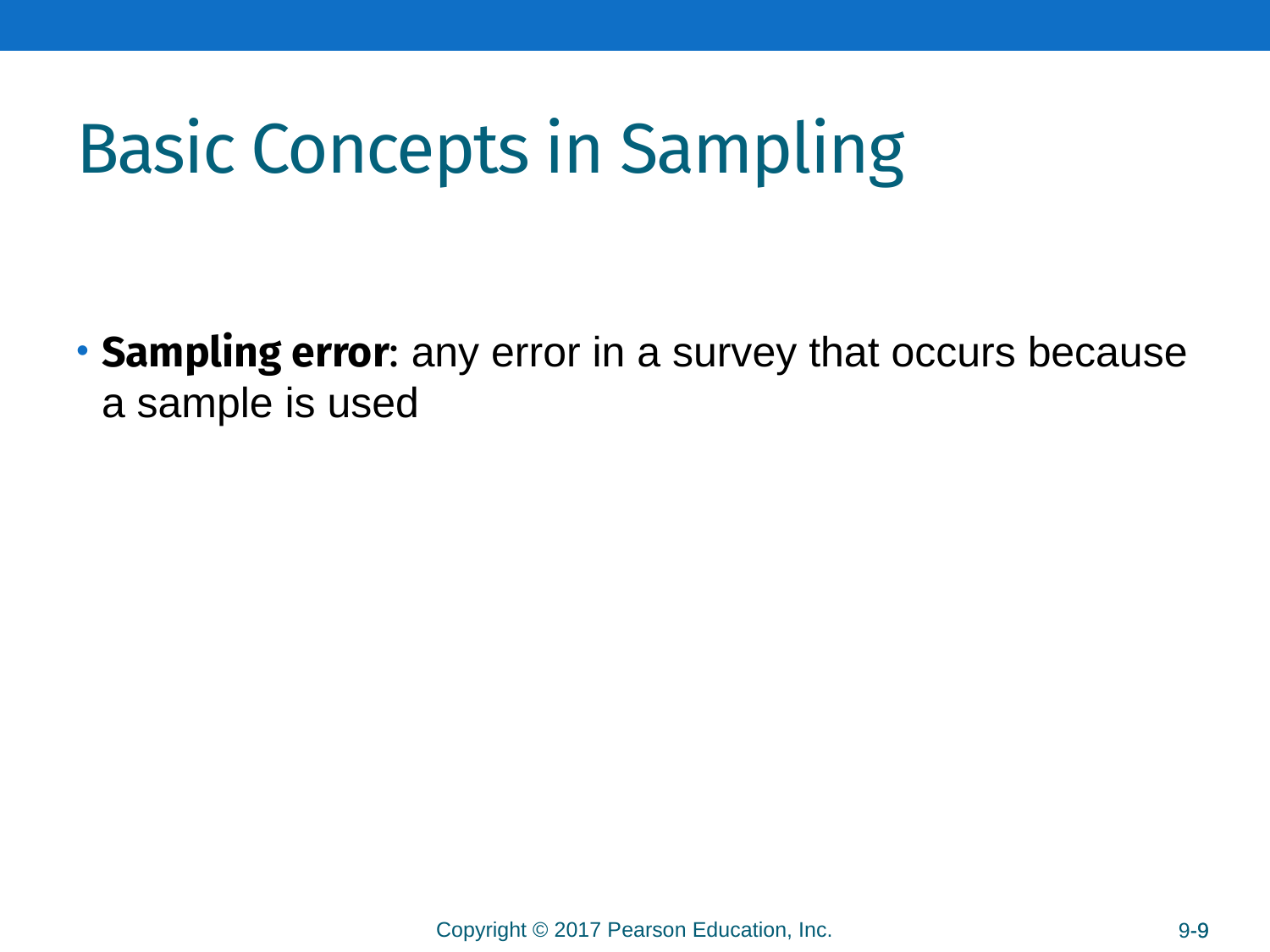

# Basic Concepts in Sampling
Sampling error: any error in a survey that occurs because a sample is used